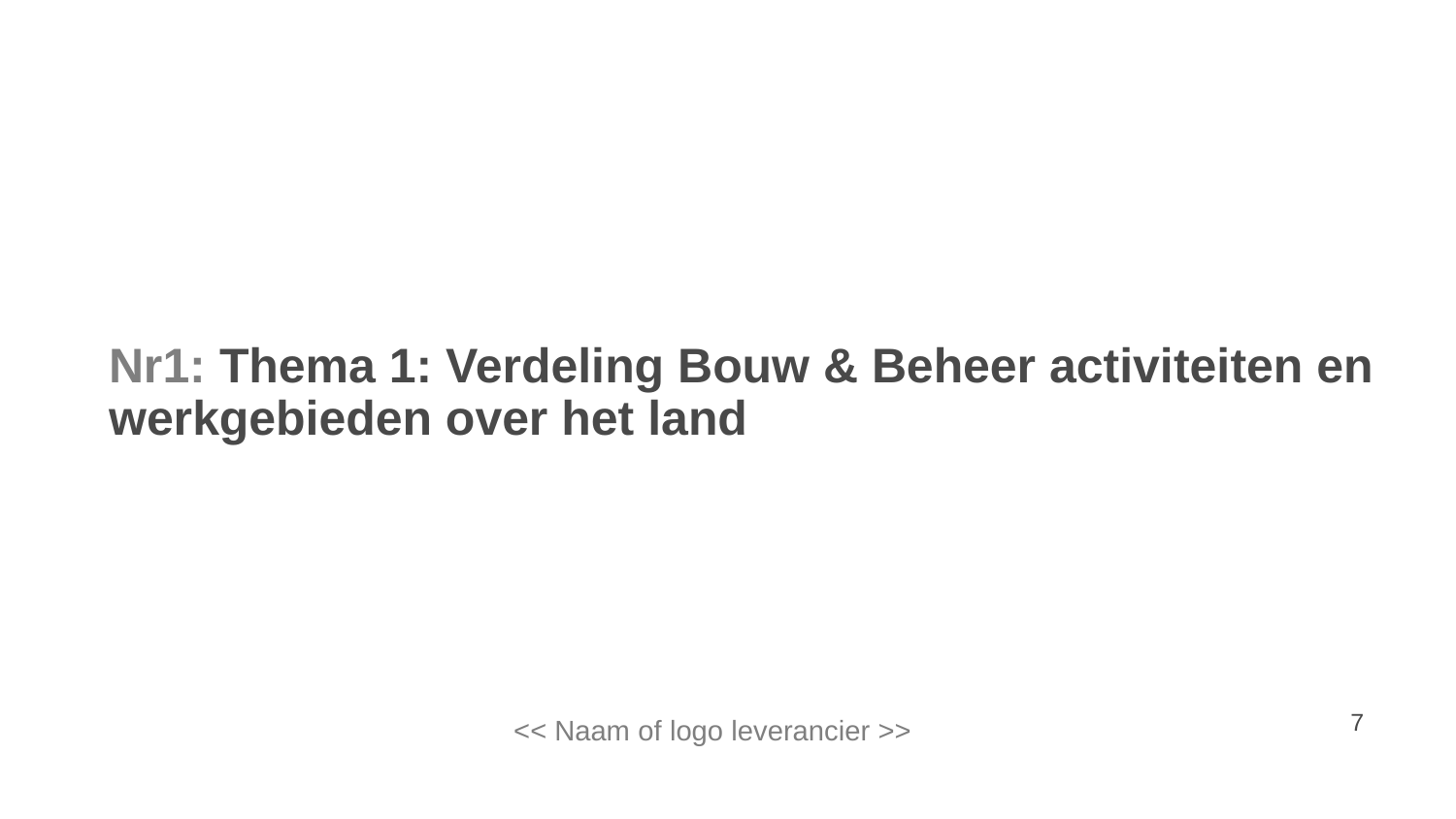

# Nr1: Thema 1: Verdeling Bouw & Beheer activiteiten en werkgebieden over het land
<< Naam of logo leverancier >>